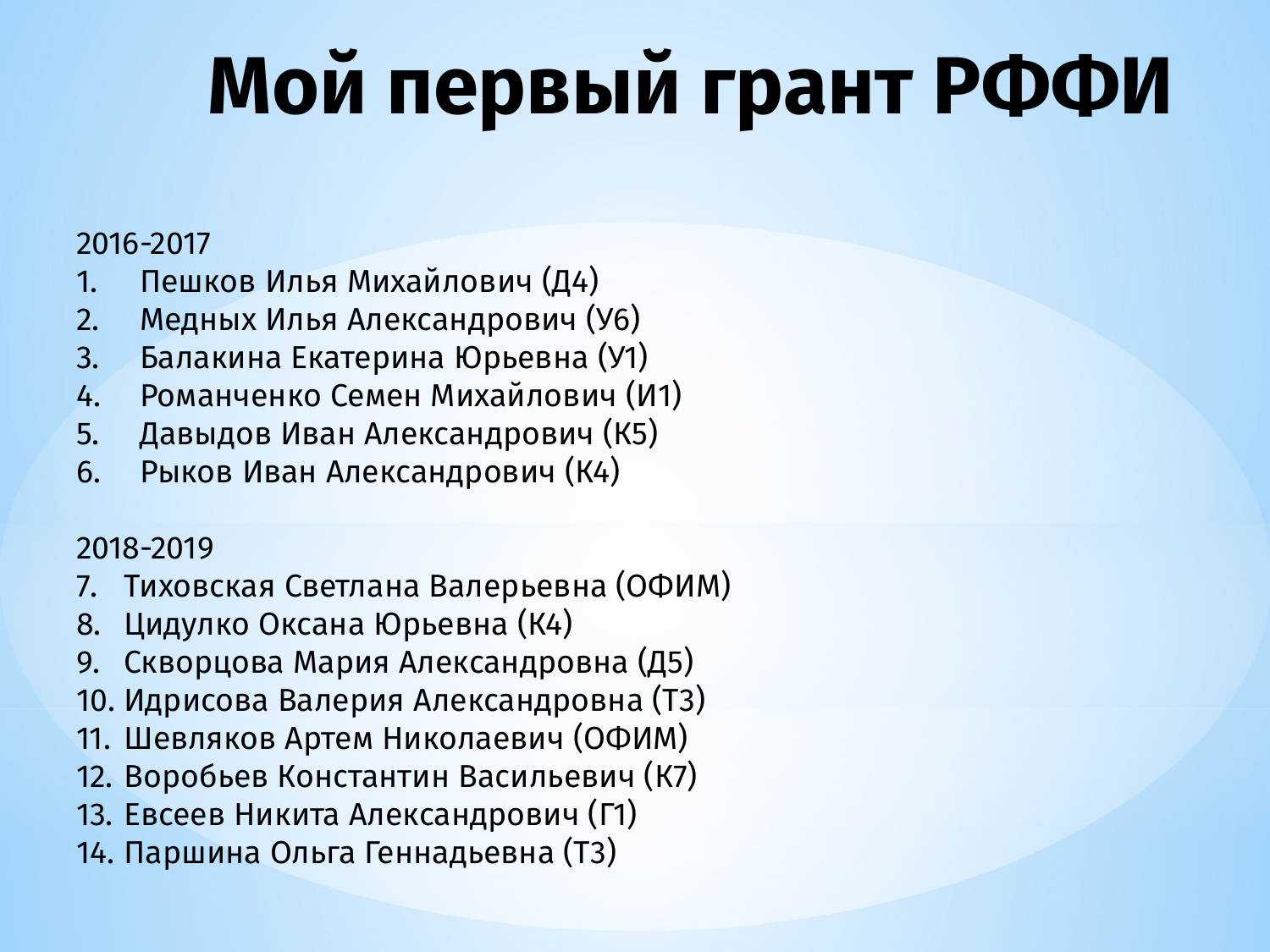

# Мой первый грант РФФИ
2016-2017
Пешков Илья Михайлович (Д4)
Медных Илья Александрович (У6)
Балакина Екатерина Юрьевна (У1)
Романченко Семен Михайлович (И1)
Давыдов Иван Александрович (К5)
Рыков Иван Александрович (К4)

2018-2019
Тиховская Светлана Валерьевна (ОФИМ)
Цидулко Оксана Юрьевна (К4)
Скворцова Мария Александровна (Д5)
Идрисова Валерия Александровна (Т3)
Шевляков Артем Николаевич (ОФИМ)
Воробьев Константин Васильевич (К7)
Евсеев Никита Александрович (Г1)
Паршина Ольга Геннадьевна (Т3)